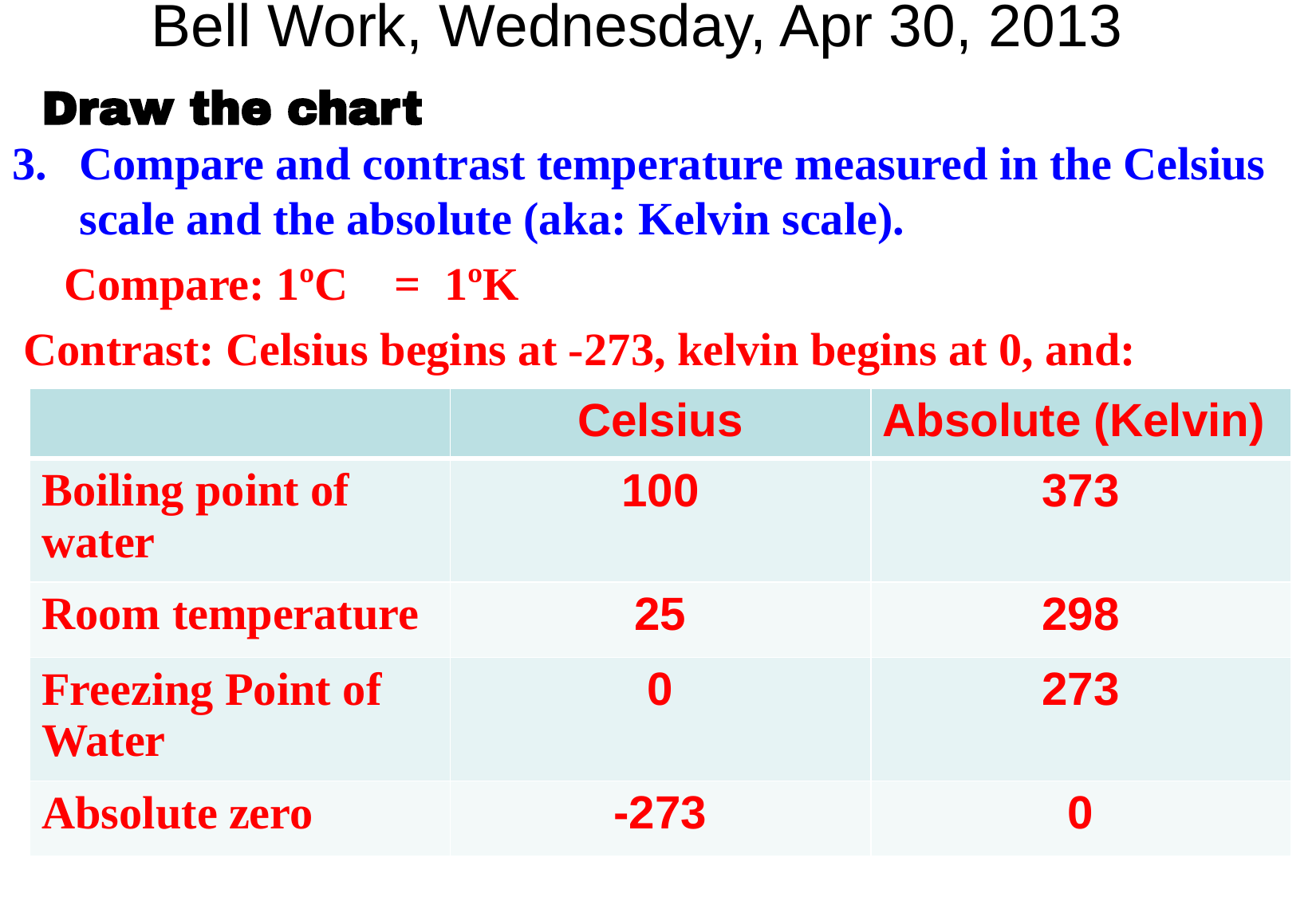

# Bell Work, Wednesday, Apr 30, 2013
Draw the chart
Compare and contrast temperature measured in the Celsius scale and the absolute (aka: Kelvin scale).
Compare: 1ºC    =  1ºK
 Contrast: Celsius begins at -273, kelvin begins at 0, and:

|  | Celsius | Absolute (Kelvin) |
| --- | --- | --- |
| Boiling point of water | 100 | 373 |
| Room temperature | 25 | 298 |
| Freezing Point of Water | 0 | 273 |
| Absolute zero | -273 | 0 |